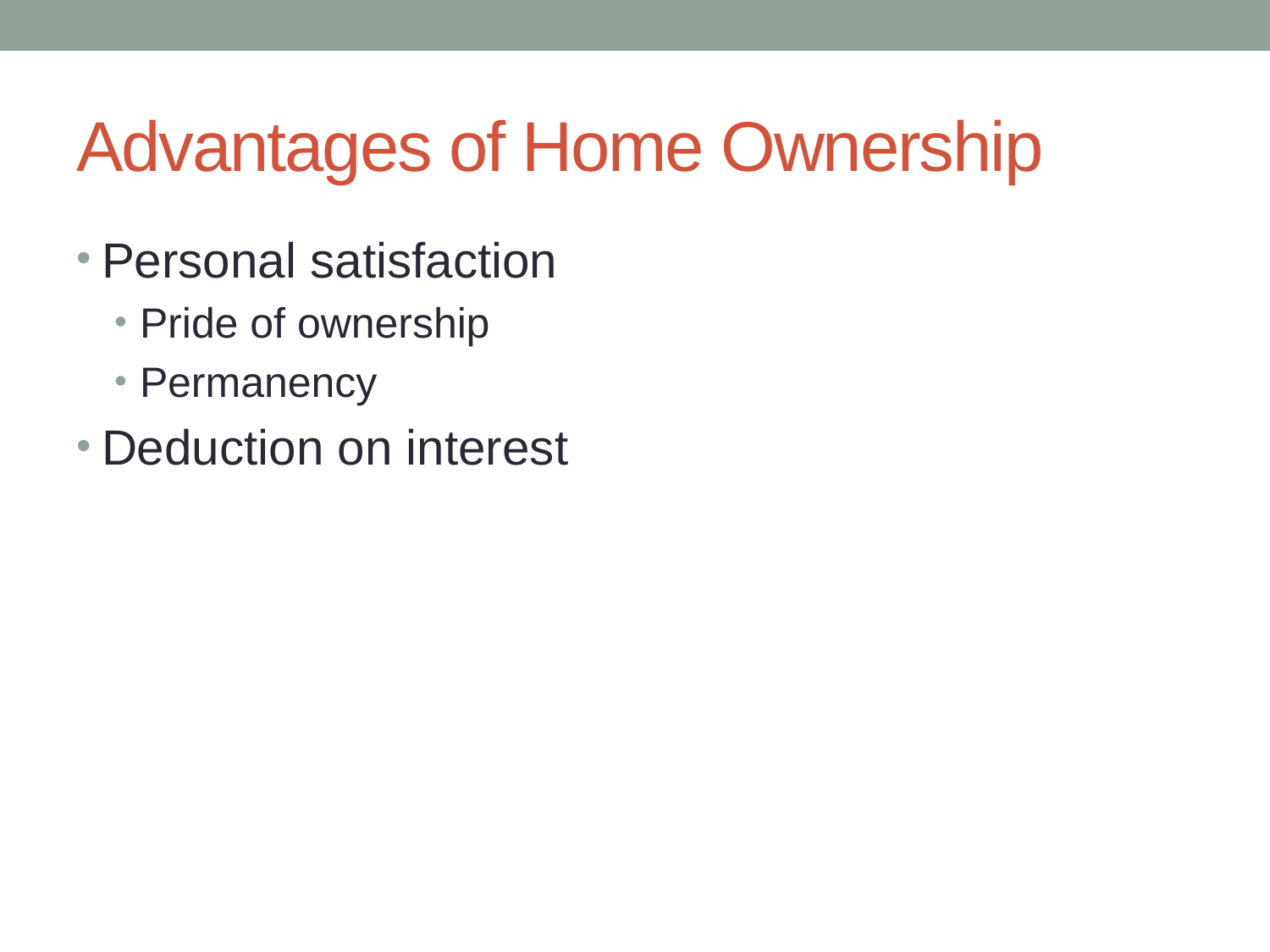

# Advantages of Home Ownership
Personal satisfaction
Pride of ownership
Permanency
Deduction on interest